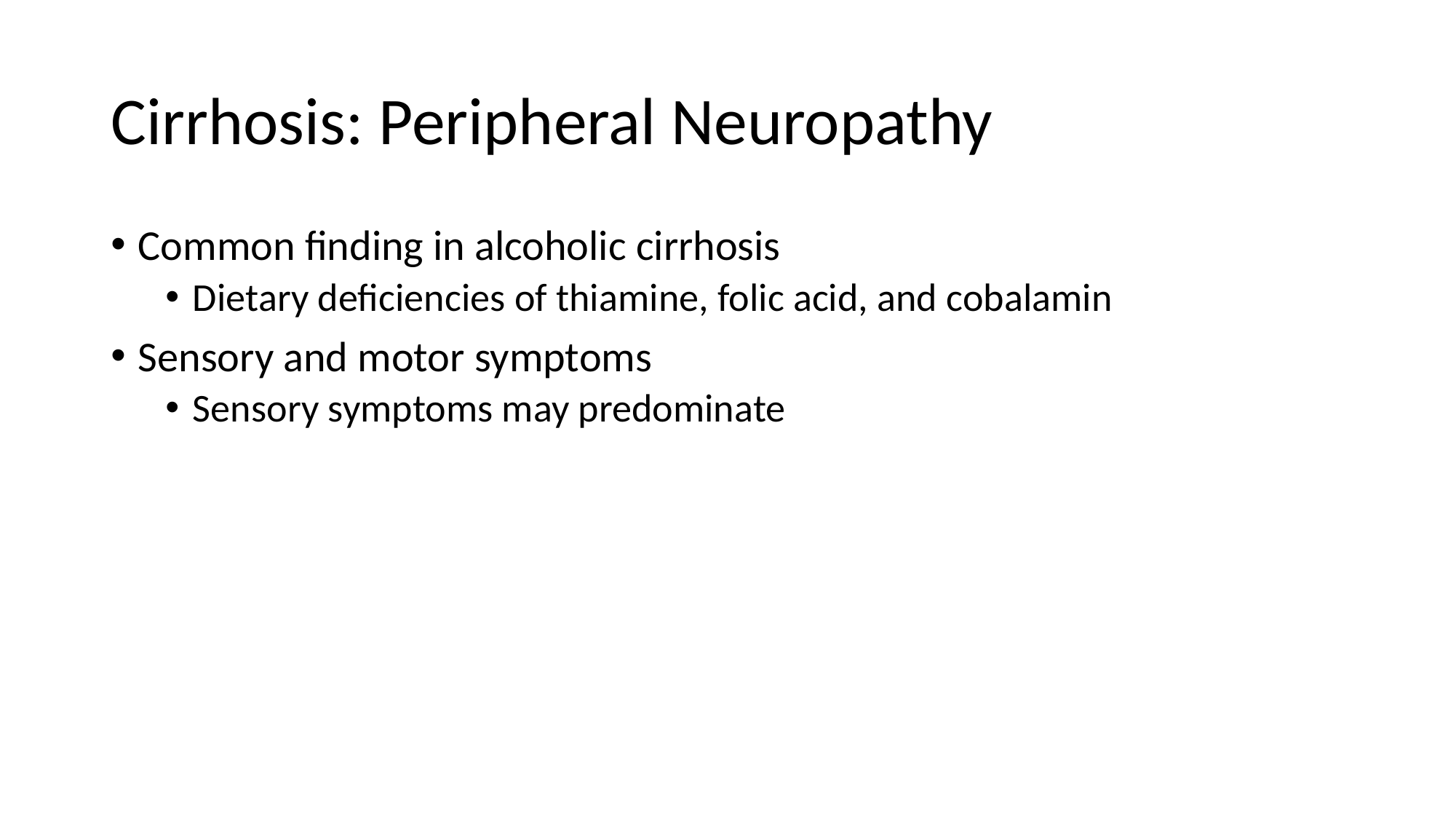

# Cirrhosis: Peripheral Neuropathy
Common finding in alcoholic cirrhosis
Dietary deficiencies of thiamine, folic acid, and cobalamin
Sensory and motor symptoms
Sensory symptoms may predominate